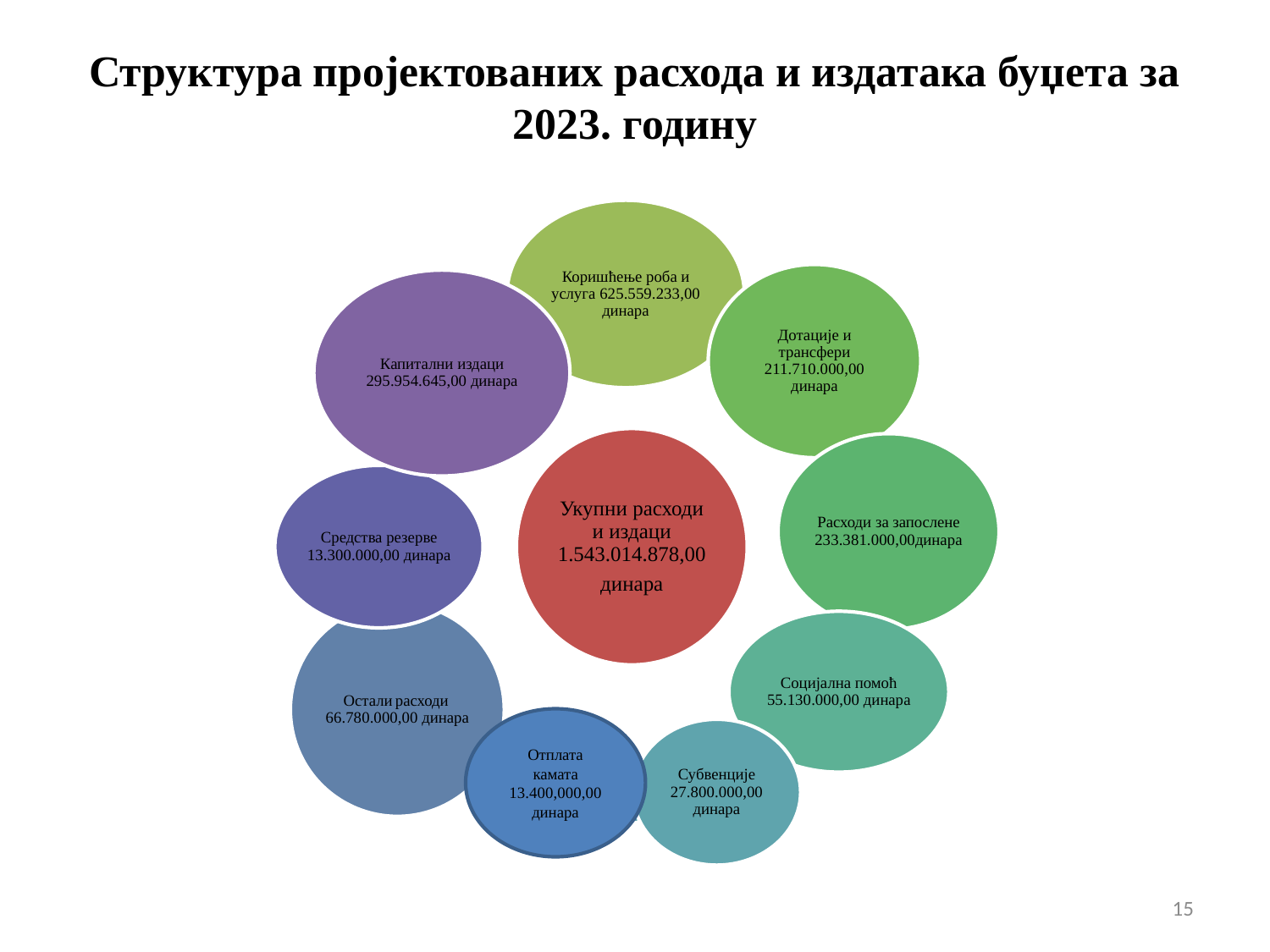

# Структура пројектованих расхода и издатака буџета за 2023. годину
Укупни расходи и издаци 1.543.014.878,00
динара
Коришћење роба и услуга 625.559.233,00 динара
Дотације и трансфери 211.710.000,00 динара
Расходи за запослене 233.381.000,00динара
Социјална помоћ 55.130.000,00 динара
Субвенције 27.800.000,00 динара
Остали расходи  66.780.000,00 динара
Средства резерве 13.300.000,00 динара
Капитални издаци 295.954.645,00 динара
Отплата камата
13.400,000,00
динара
15